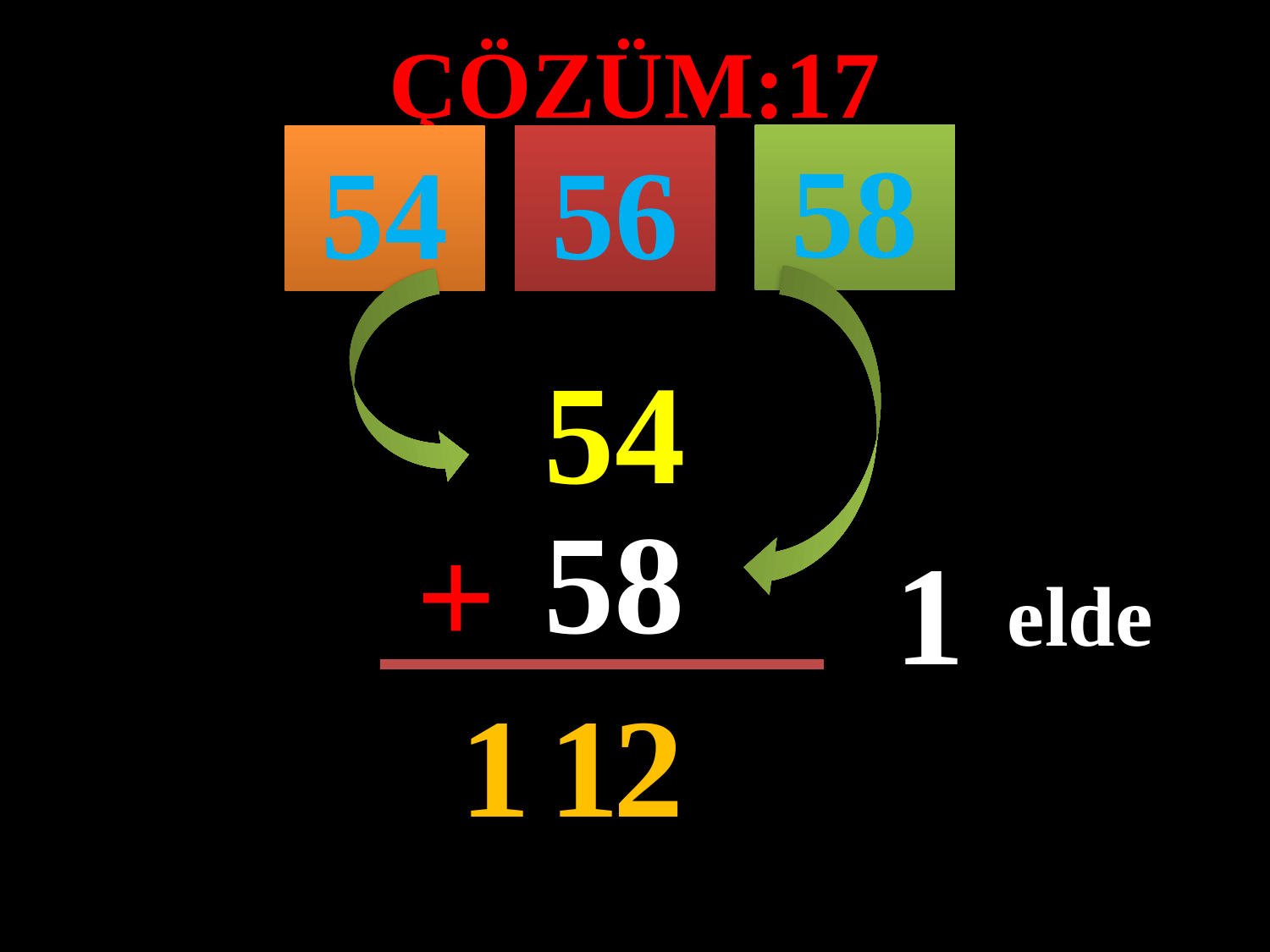

ÇÖZÜM:17
58
54
56
#

54

58
+
1
elde
1
1
2